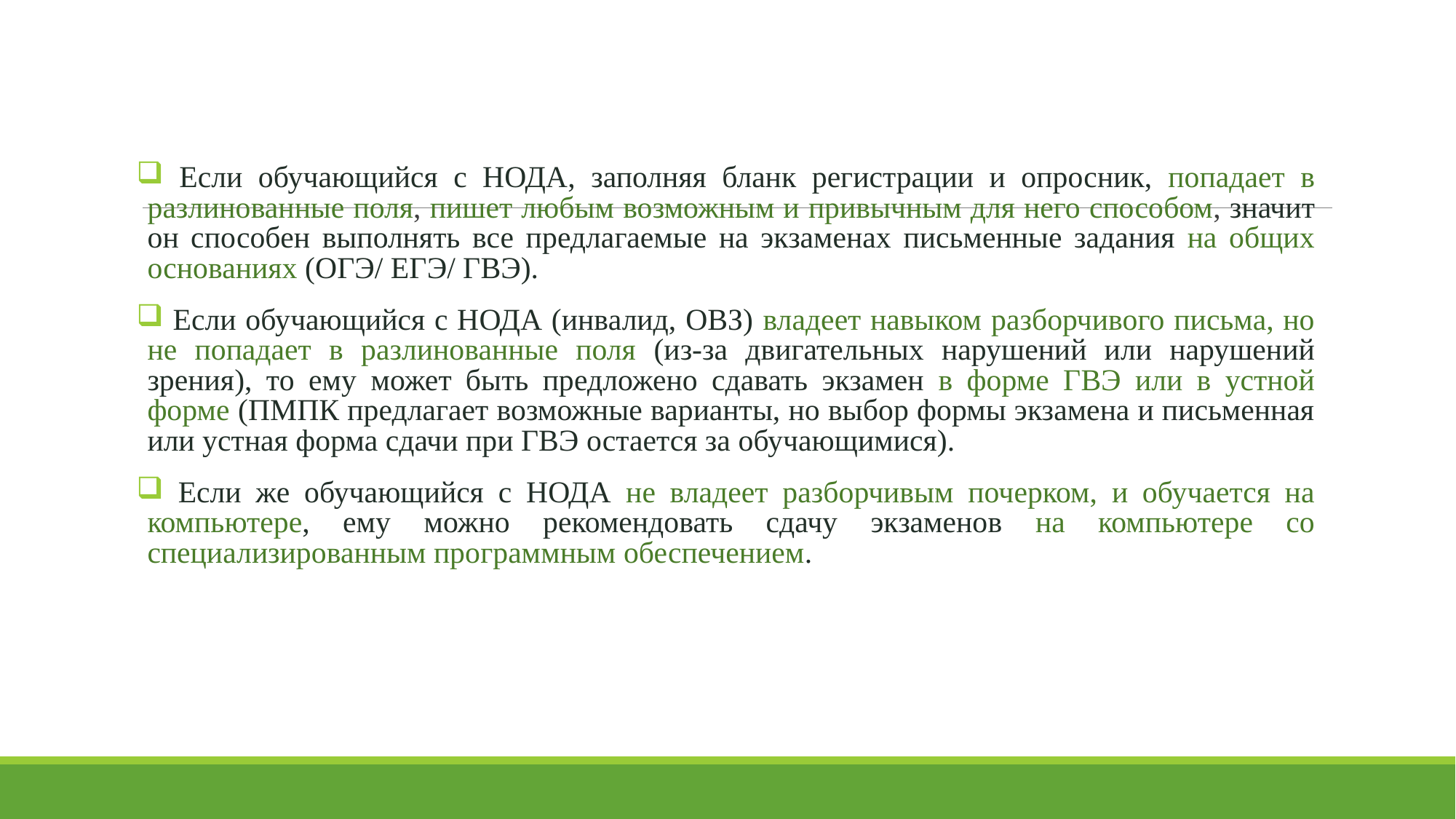

#

 Если обучающийся с НОДА, заполняя бланк регистрации и опросник, попадает в разлинованные поля, пишет любым возможным и привычным для него способом, значит он способен выполнять все предлагаемые на экзаменах письменные задания на общих основаниях (ОГЭ/ ЕГЭ/ ГВЭ).
 Если обучающийся с НОДА (инвалид, ОВЗ) владеет навыком разборчивого письма, но не попадает в разлинованные поля (из-за двигательных нарушений или нарушений зрения), то ему может быть предложено сдавать экзамен в форме ГВЭ или в устной форме (ПМПК предлагает возможные варианты, но выбор формы экзамена и письменная или устная форма сдачи при ГВЭ остается за обучающимися).
 Если же обучающийся с НОДА не владеет разборчивым почерком, и обучается на компьютере, ему можно рекомендовать сдачу экзаменов на компьютере со специализированным программным обеспечением.